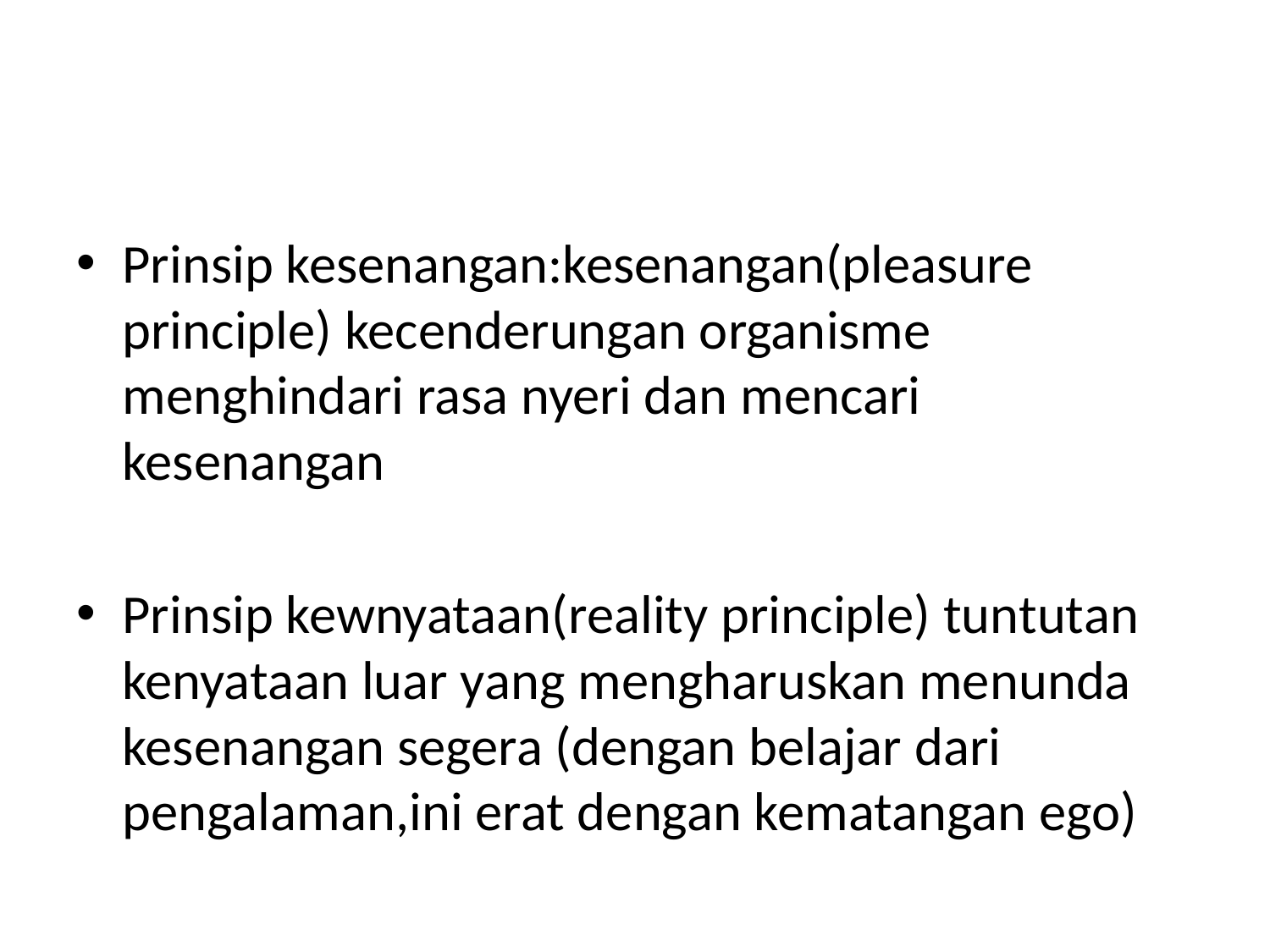

#
Prinsip kesenangan:kesenangan(pleasure principle) kecenderungan organisme menghindari rasa nyeri dan mencari kesenangan

Prinsip kewnyataan(reality principle) tuntutan kenyataan luar yang mengharuskan menunda kesenangan segera (dengan belajar dari pengalaman,ini erat dengan kematangan ego)